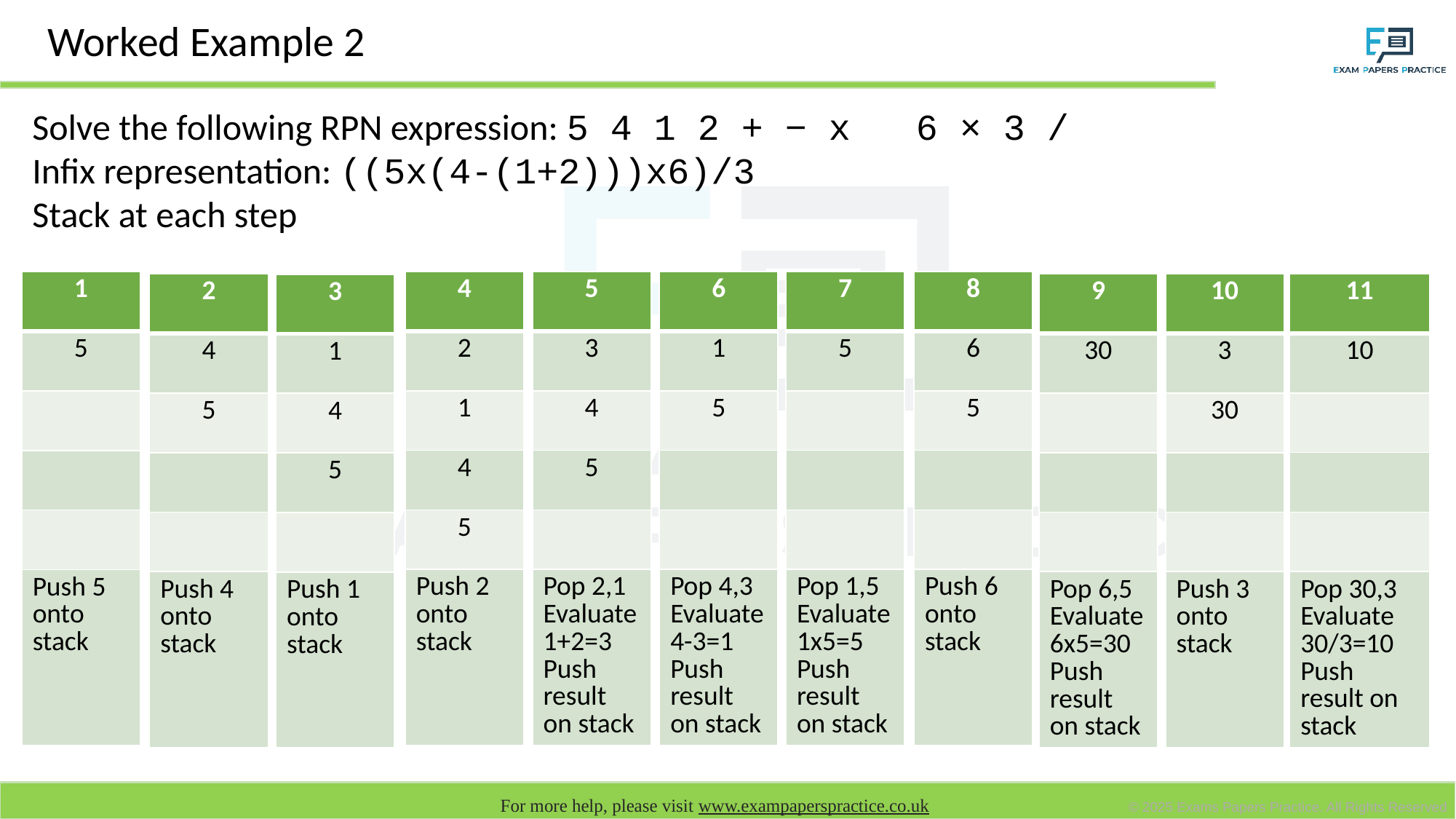

# Worked Example 2
Solve the following RPN expression: 5 4 1 2 + − x   6 × 3 /
Infix representation: ((5x(4-(1+2)))x6)/3
Stack at each step

| 6 |
| --- |
| 1 |
| 5 |
|  |
|  |
| Pop 4,3 Evaluate 4-3=1 Push result on stack |
| 7 |
| --- |
| 5 |
|  |
|  |
|  |
| Pop 1,5 Evaluate 1x5=5 Push result on stack |
| 8 |
| --- |
| 6 |
| 5 |
|  |
|  |
| Push 6 onto stack |
| 4 |
| --- |
| 2 |
| 1 |
| 4 |
| 5 |
| Push 2 onto stack |
| 5 |
| --- |
| 3 |
| 4 |
| 5 |
|  |
| Pop 2,1 Evaluate 1+2=3 Push result on stack |
| 1 |
| --- |
| 5 |
|  |
|  |
|  |
| Push 5 onto stack |
| 9 |
| --- |
| 30 |
|  |
|  |
|  |
| Pop 6,5 Evaluate 6x5=30 Push result on stack |
| 11 |
| --- |
| 10 |
|  |
|  |
|  |
| Pop 30,3 Evaluate 30/3=10 Push result on stack |
| 2 |
| --- |
| 4 |
| 5 |
|  |
|  |
| Push 4 onto stack |
| 10 |
| --- |
| 3 |
| 30 |
|  |
|  |
| Push 3 onto stack |
| 3 |
| --- |
| 1 |
| 4 |
| 5 |
|  |
| Push 1 onto stack |